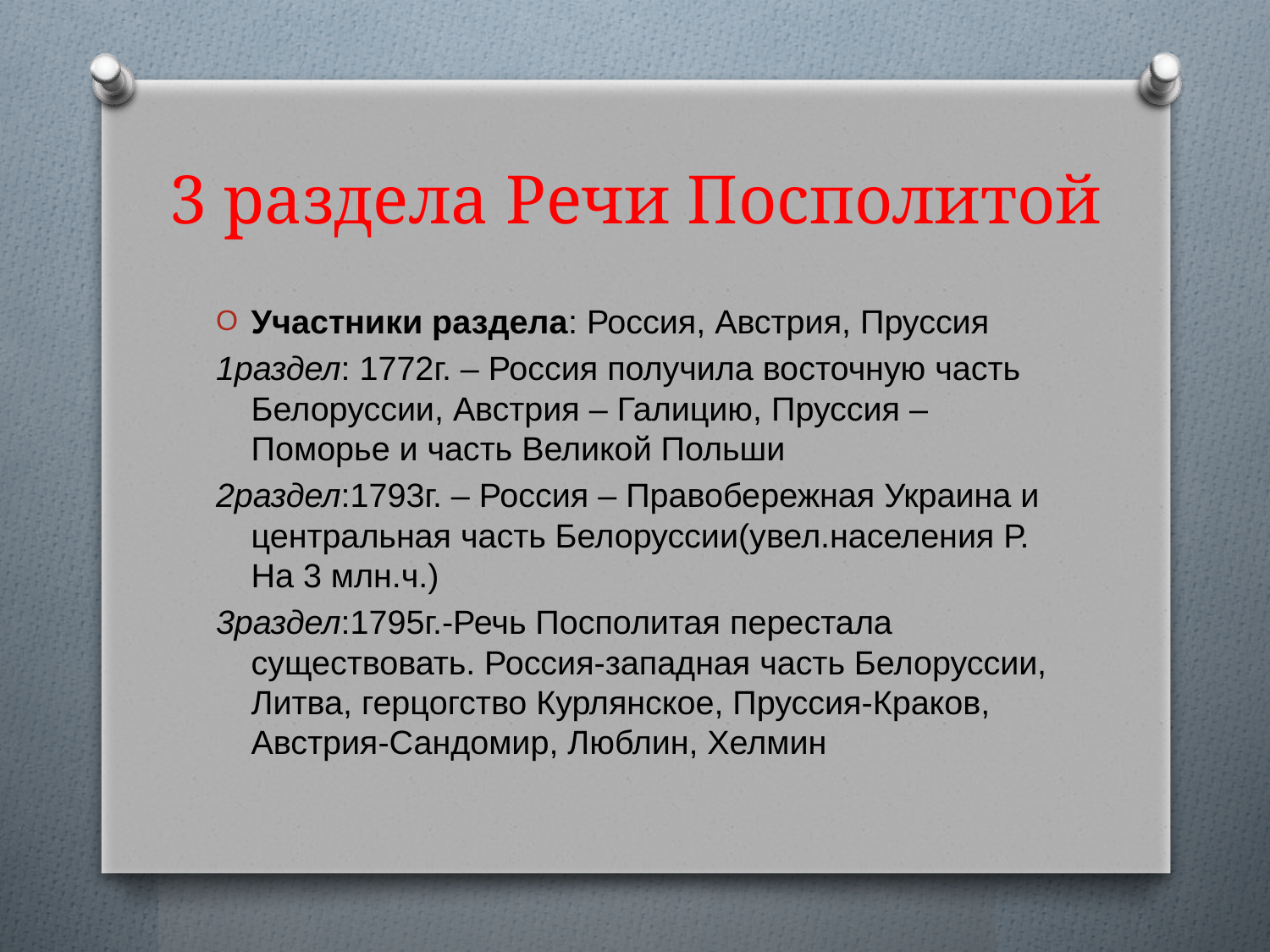

# 3 раздела Речи Посполитой
Участники раздела: Россия, Австрия, Пруссия
1раздел: 1772г. – Россия получила восточную часть Белоруссии, Австрия – Галицию, Пруссия – Поморье и часть Великой Польши
2раздел:1793г. – Россия – Правобережная Украина и центральная часть Белоруссии(увел.населения Р. На 3 млн.ч.)
3раздел:1795г.-Речь Посполитая перестала существовать. Россия-западная часть Белоруссии, Литва, герцогство Курлянское, Пруссия-Краков, Австрия-Сандомир, Люблин, Хелмин